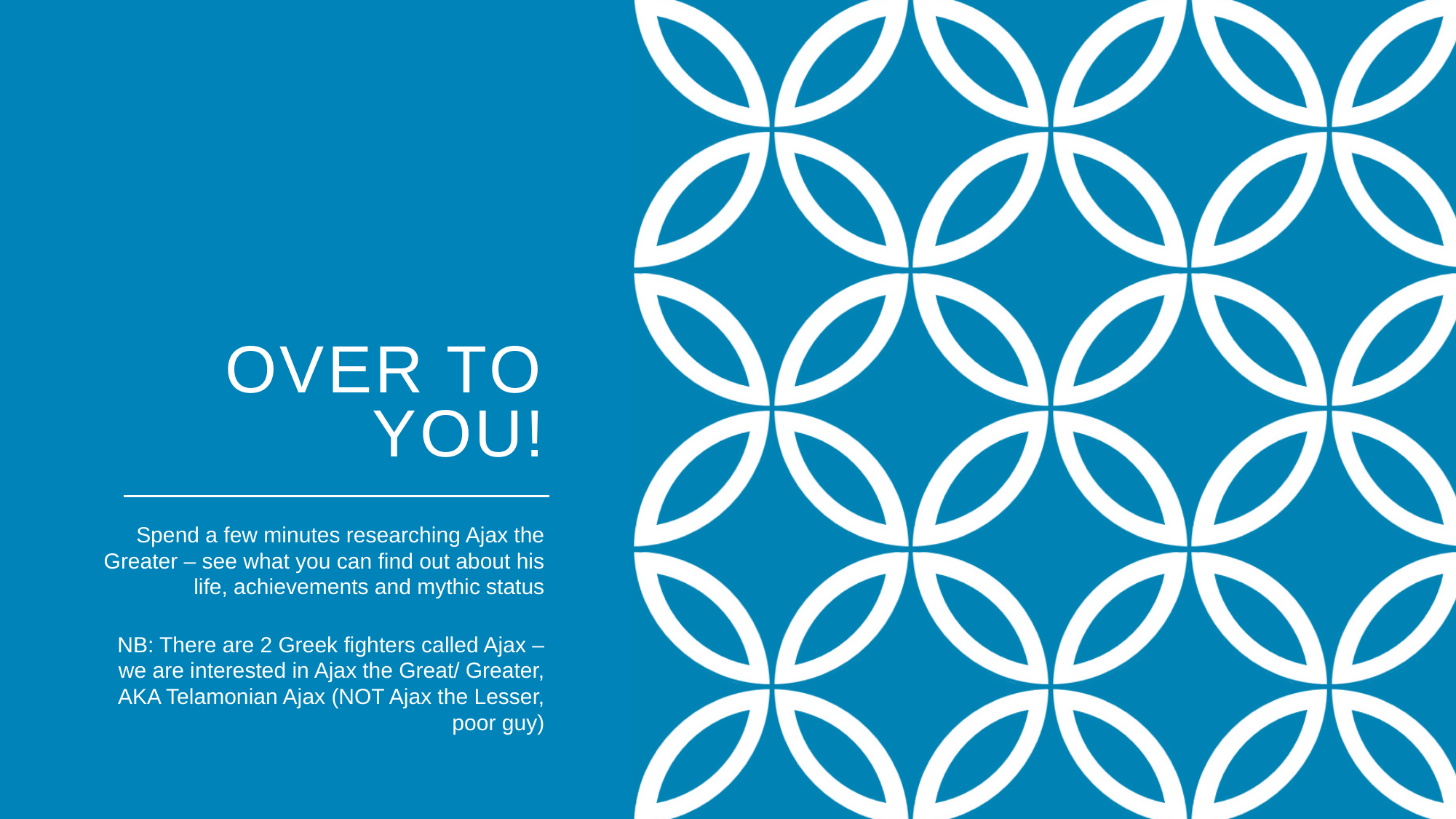

# Over to you!
Spend a few minutes researching Ajax the Greater – see what you can find out about his life, achievements and mythic status

NB: There are 2 Greek fighters called Ajax – we are interested in Ajax the Great/ Greater, AKA Telamonian Ajax (NOT Ajax the Lesser, poor guy)